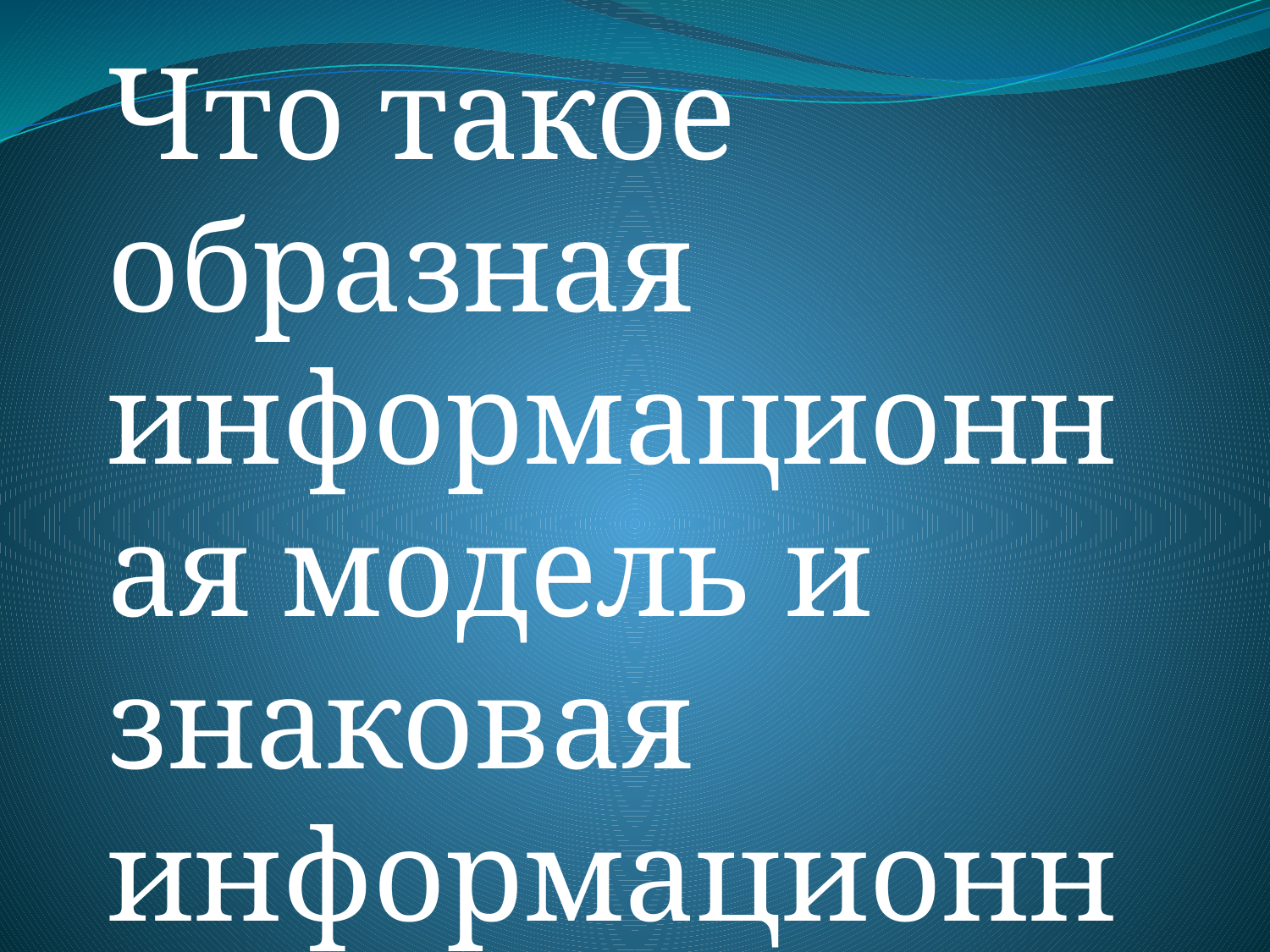

Что такое образная информационная модель и знаковая информационная модель?